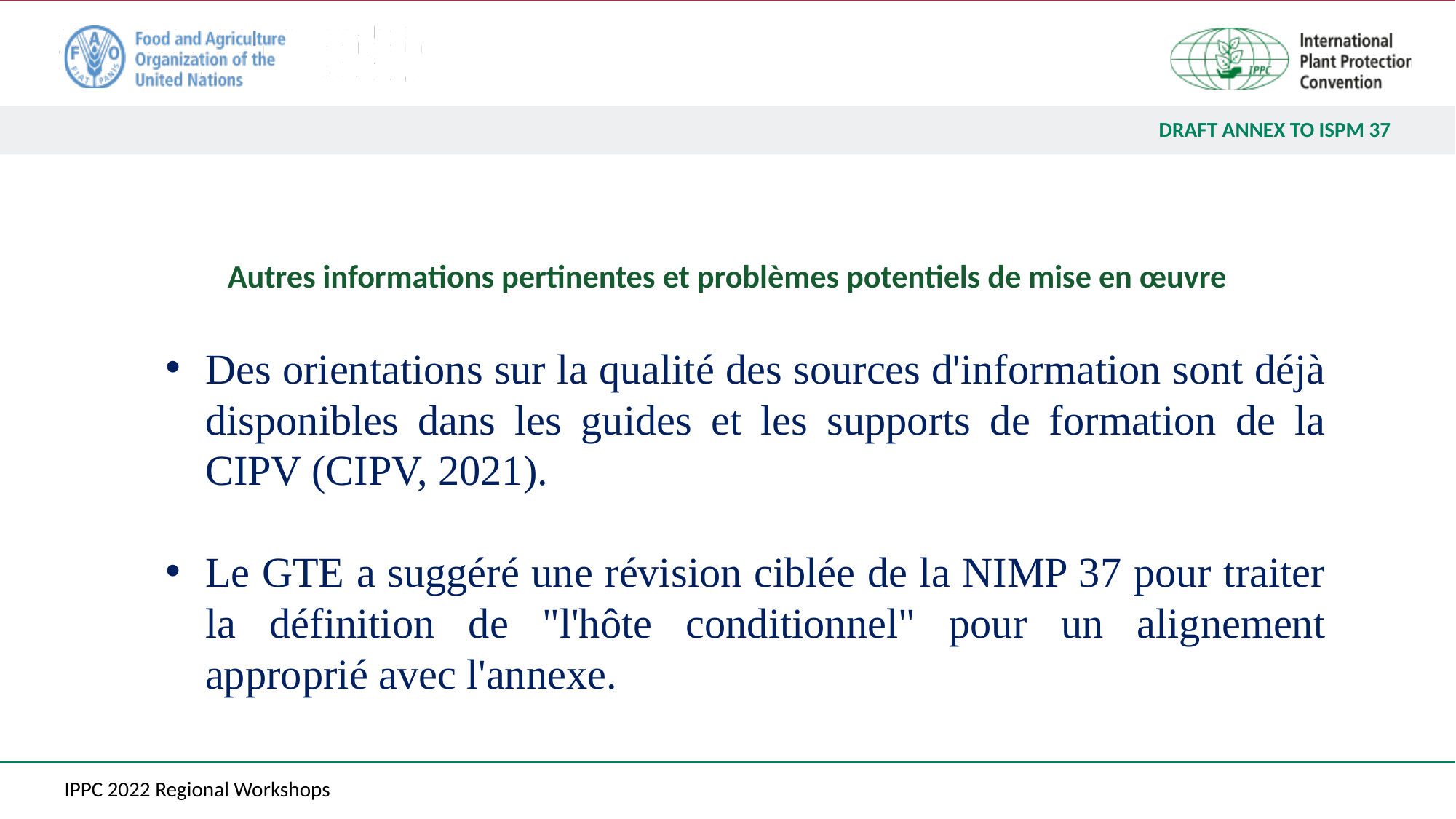

# Autres informations pertinentes et problèmes potentiels de mise en œuvre

Des orientations sur la qualité des sources d'information sont déjà disponibles dans les guides et les supports de formation de la CIPV (CIPV, 2021).

Le GTE a suggéré une révision ciblée de la NIMP 37 pour traiter la définition de "l'hôte conditionnel" pour un alignement approprié avec l'annexe.